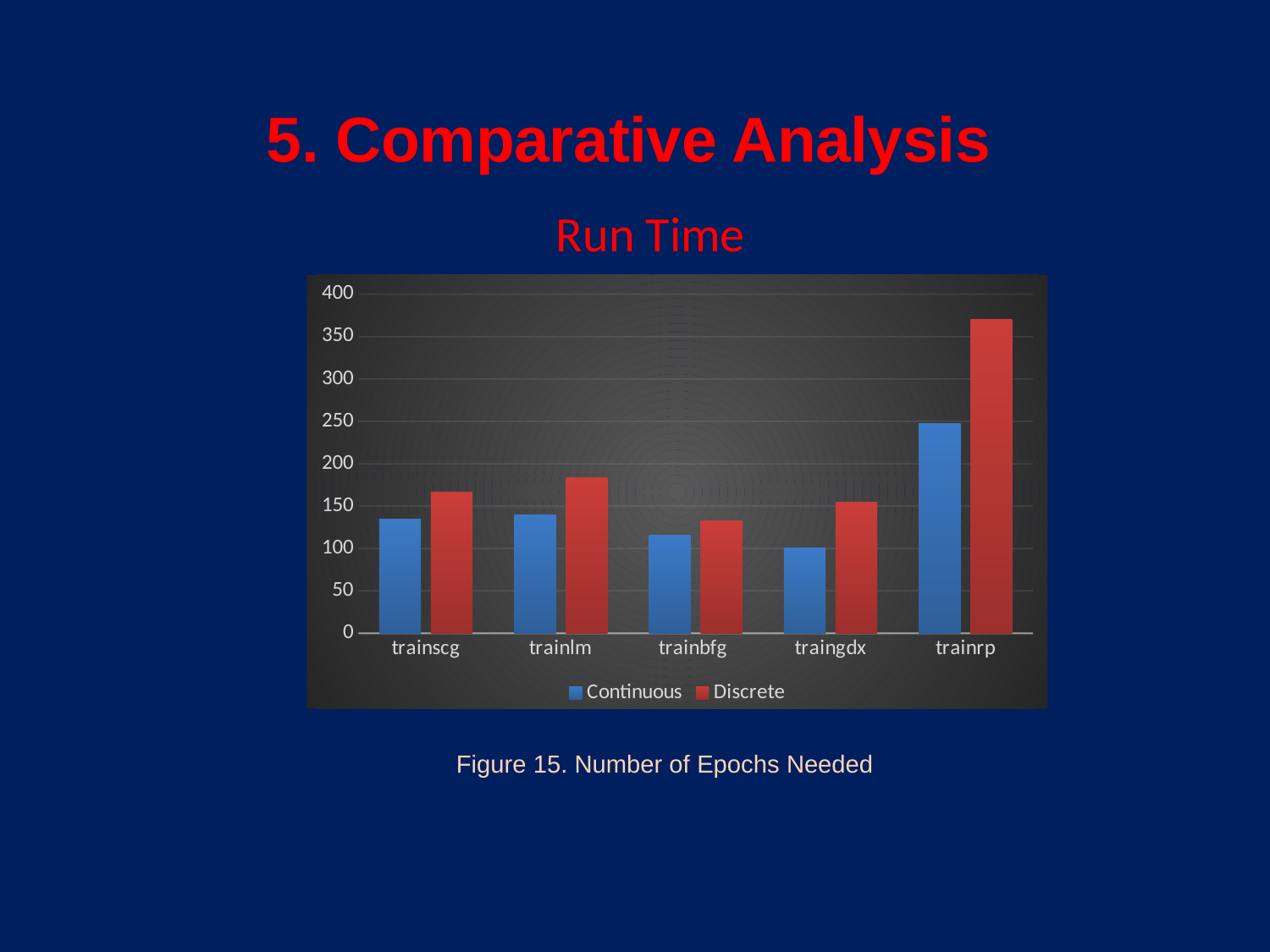

5. Comparative Analysis
     Run Time

### Chart

| Category | Continuous | Discrete |
|---|---|---|
| trainscg | 134.6 | 166.6 |
| trainlm | 139.6 | 183.8 |
| trainbfg  | 115.2 | 132.6 |
| traingdx | 100.6 | 154.8 |
| trainrp | 247.0 | 370.4 |
 Figure 15. Number of Epochs Needed